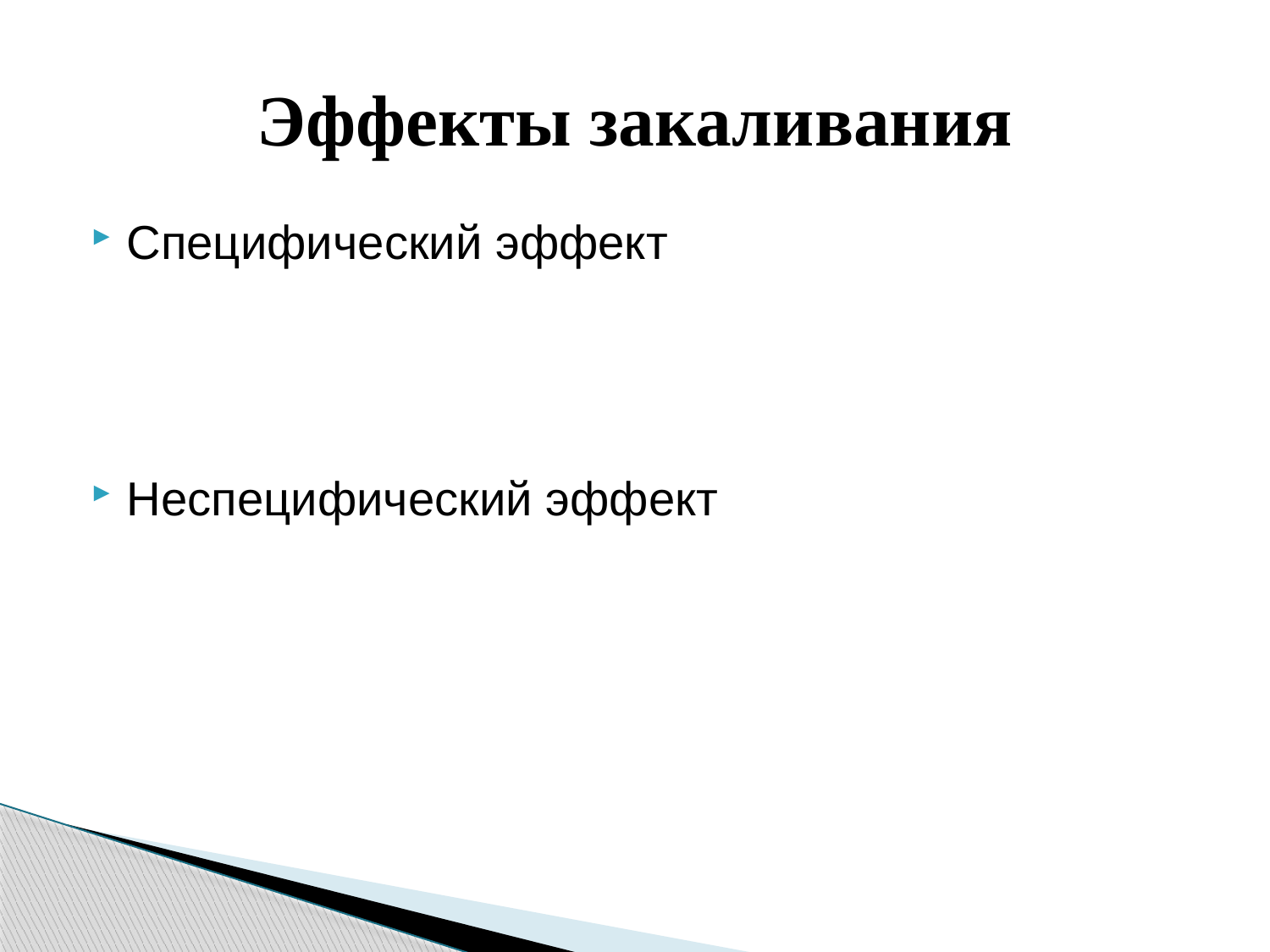

# Эффекты закаливания
Специфический эффект

Неспецифический эффект